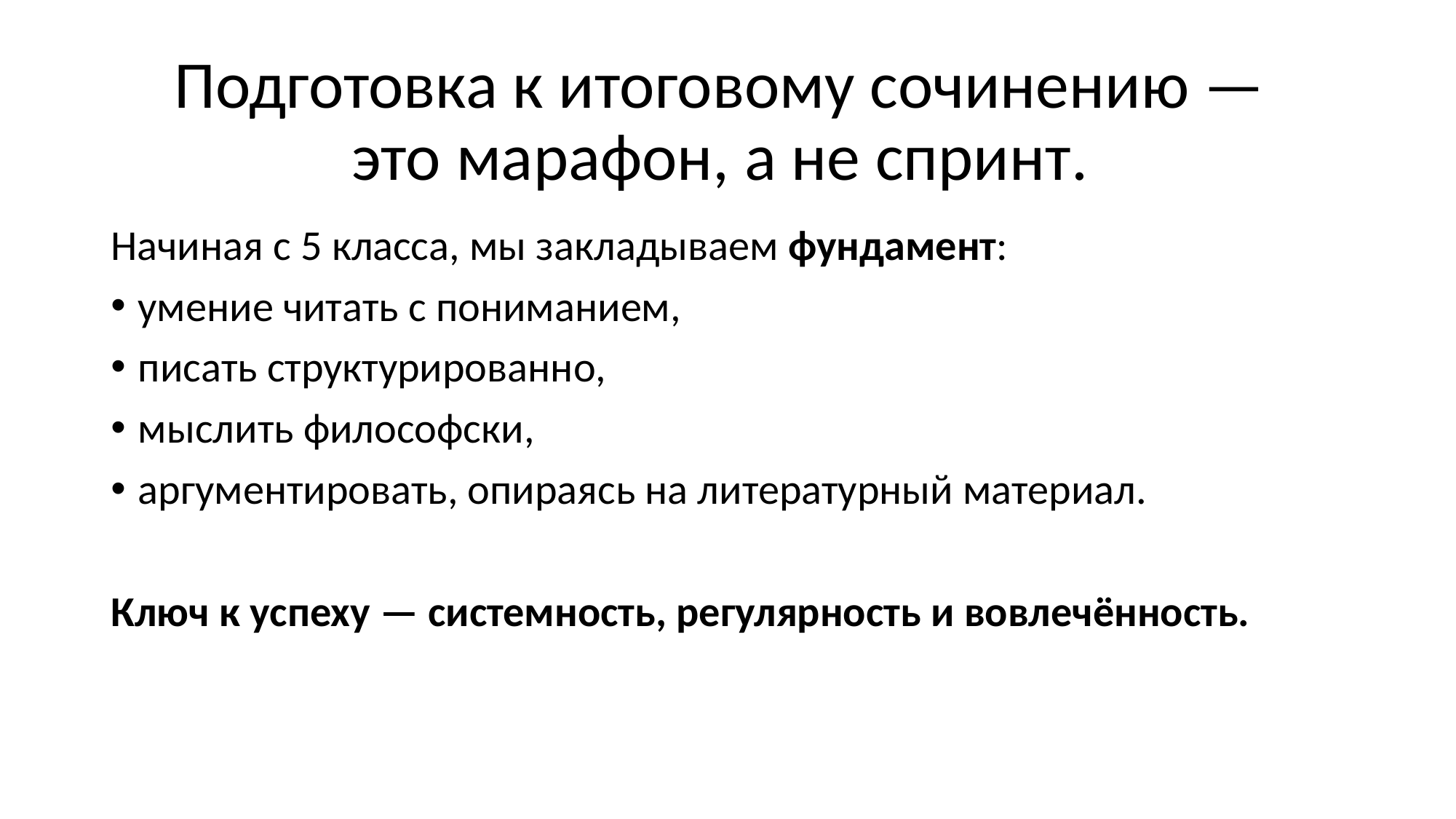

# Подготовка к итоговому сочинению — это марафон, а не спринт.
Начиная с 5 класса, мы закладываем фундамент:
умение читать с пониманием,
писать структурированно,
мыслить философски,
аргументировать, опираясь на литературный материал.

Ключ к успеху — системность, регулярность и вовлечённость.